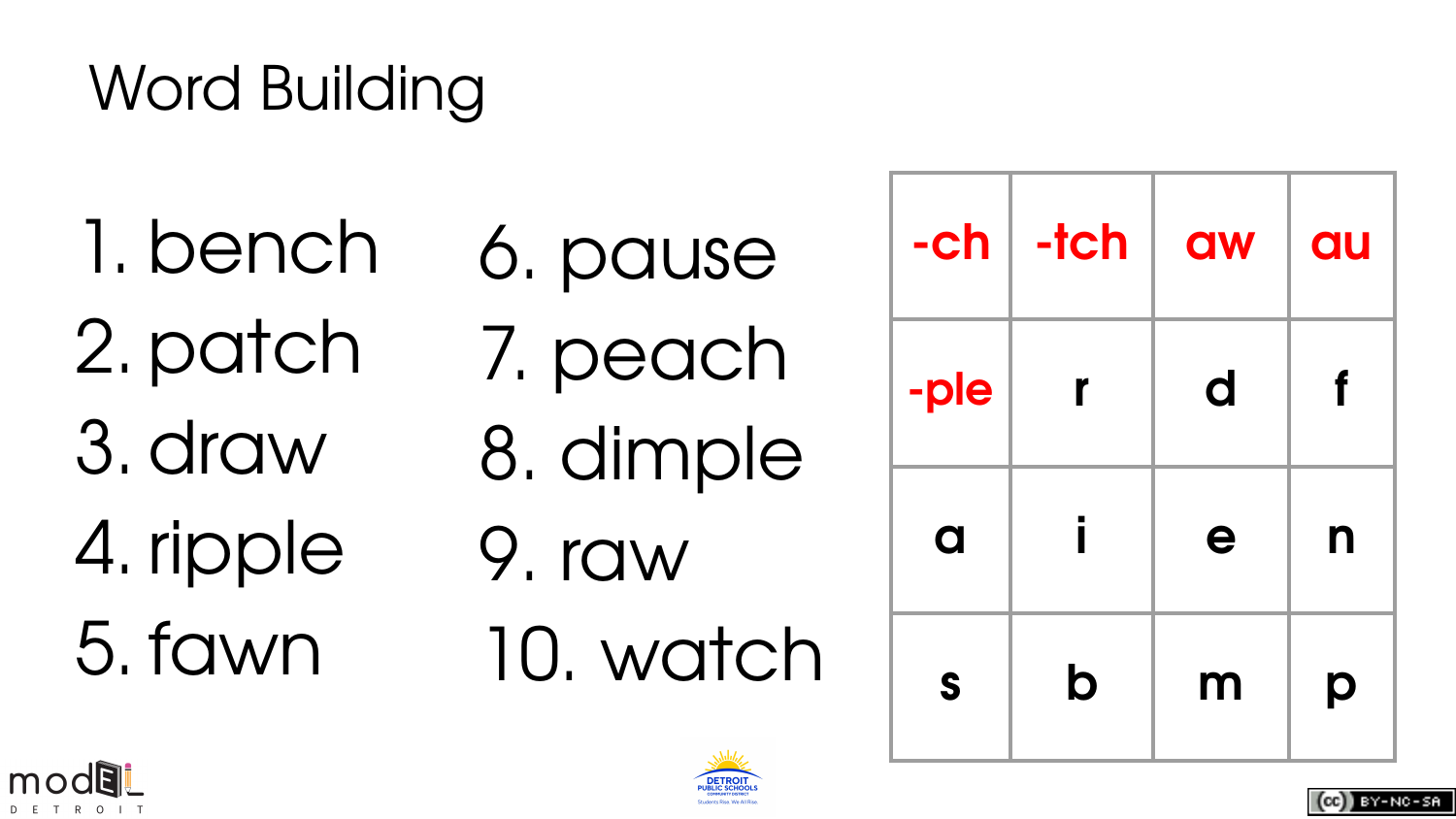

Word Building
bench
patch
draw
ripple
fawn

| -ch | -tch | aw | au |
| --- | --- | --- | --- |
| -ple | r | d | f |
| a | i | e | n |
| s | b | m | p |
6. pause
7. peach
8. dimple
9. raw
10. watch